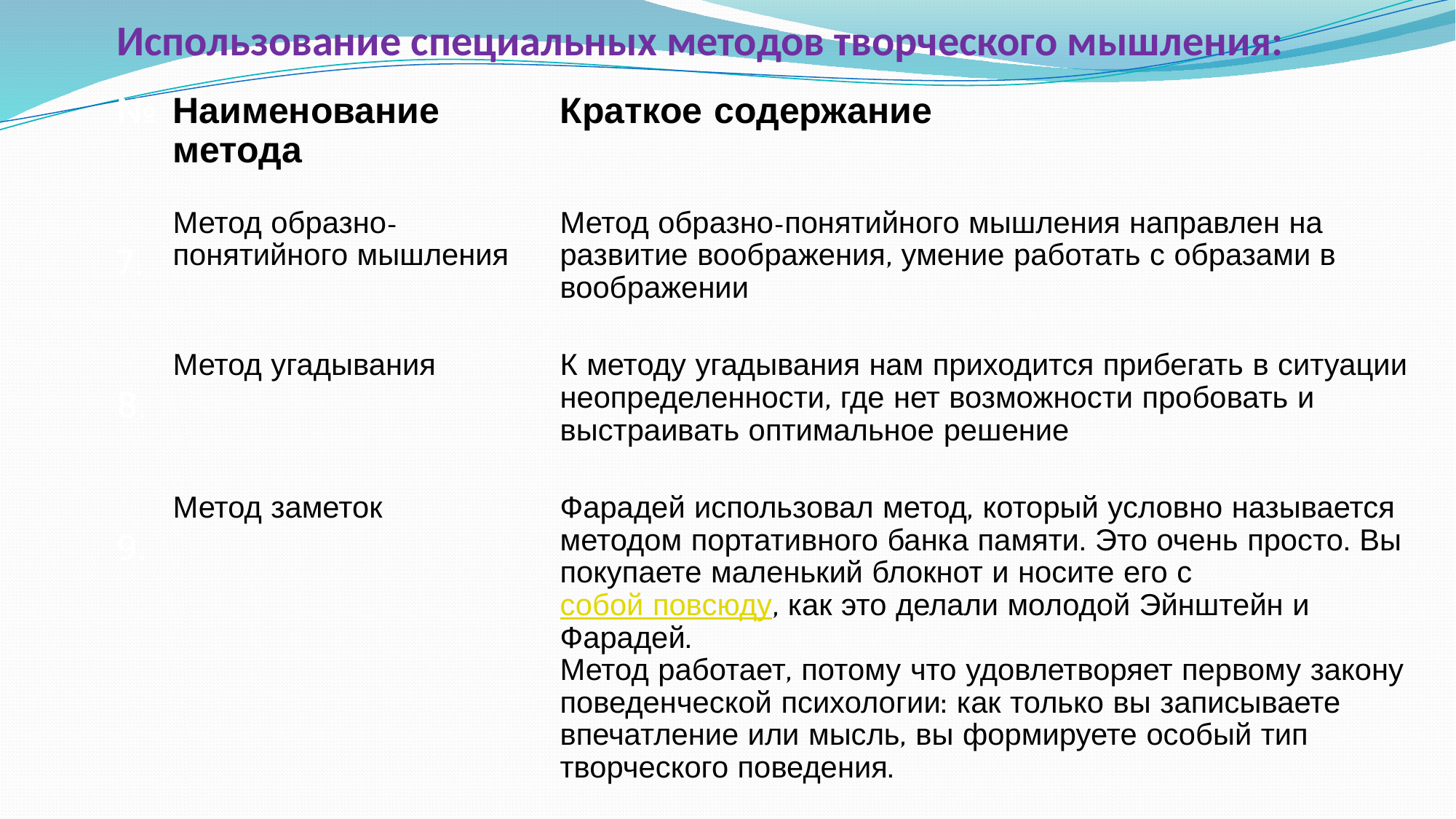

Использование специальных методов творческого мышления:

| № | Наименование метода | Краткое содержание |
| --- | --- | --- |
| 7. | Метод образно-понятийного мышления | Метод образно-понятийного мышления направлен на развитие воображения, умение работать с образами в воображении |
| 8. | Метод угадывания | К методу угадывания нам приходится прибегать в ситуации неопределенности, где нет возможности пробовать и выстраивать оптимальное решение |
| 9. | Метод заметок | Фарадей использовал метод, который условно называется методом портативного банка памяти. Это очень просто. Вы покупаете маленький блокнот и носите его с собой повсюду, как это делали молодой Эйнштейн и Фарадей. Метод работает, потому что удовлетворяет первому закону поведенческой психологии: как только вы записываете впечатление или мысль, вы формируете особый тип творческого поведения. |
| 10. | Mindmapping / интеллект-карты, ментальные карты | Это удобная и эффективная техника визуализации мышления и альтернативной записи. Ее можно применять для создания новых идей, фиксации идей, анализа и упорядочивания информации, принятия решений и много чего еще |